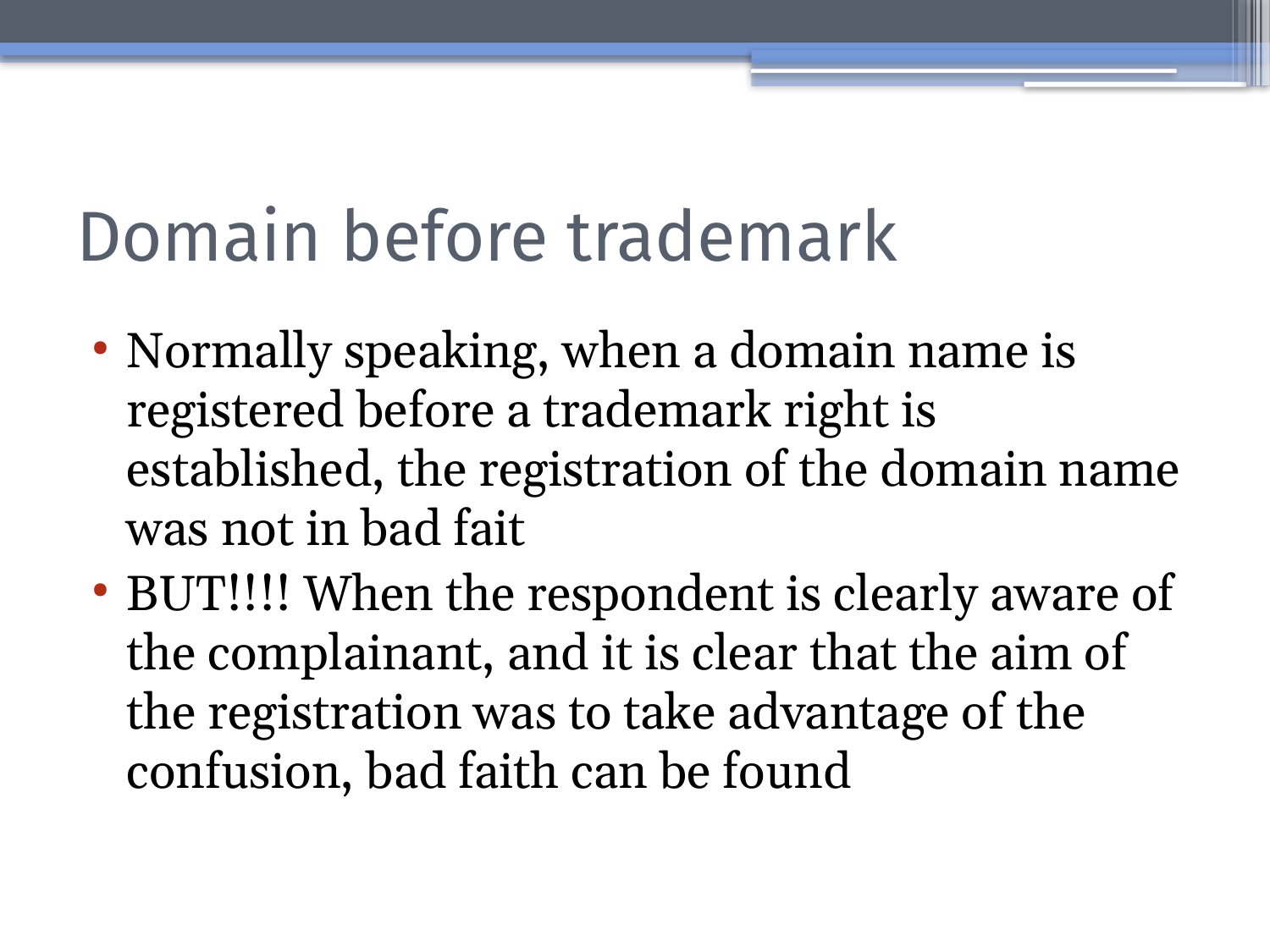

# Domain before trademark
Normally speaking, when a domain name is registered before a trademark right is established, the registration of the domain name was not in bad fait
BUT!!!! When the respondent is clearly aware of the complainant, and it is clear that the aim of the registration was to take advantage of the confusion, bad faith can be found